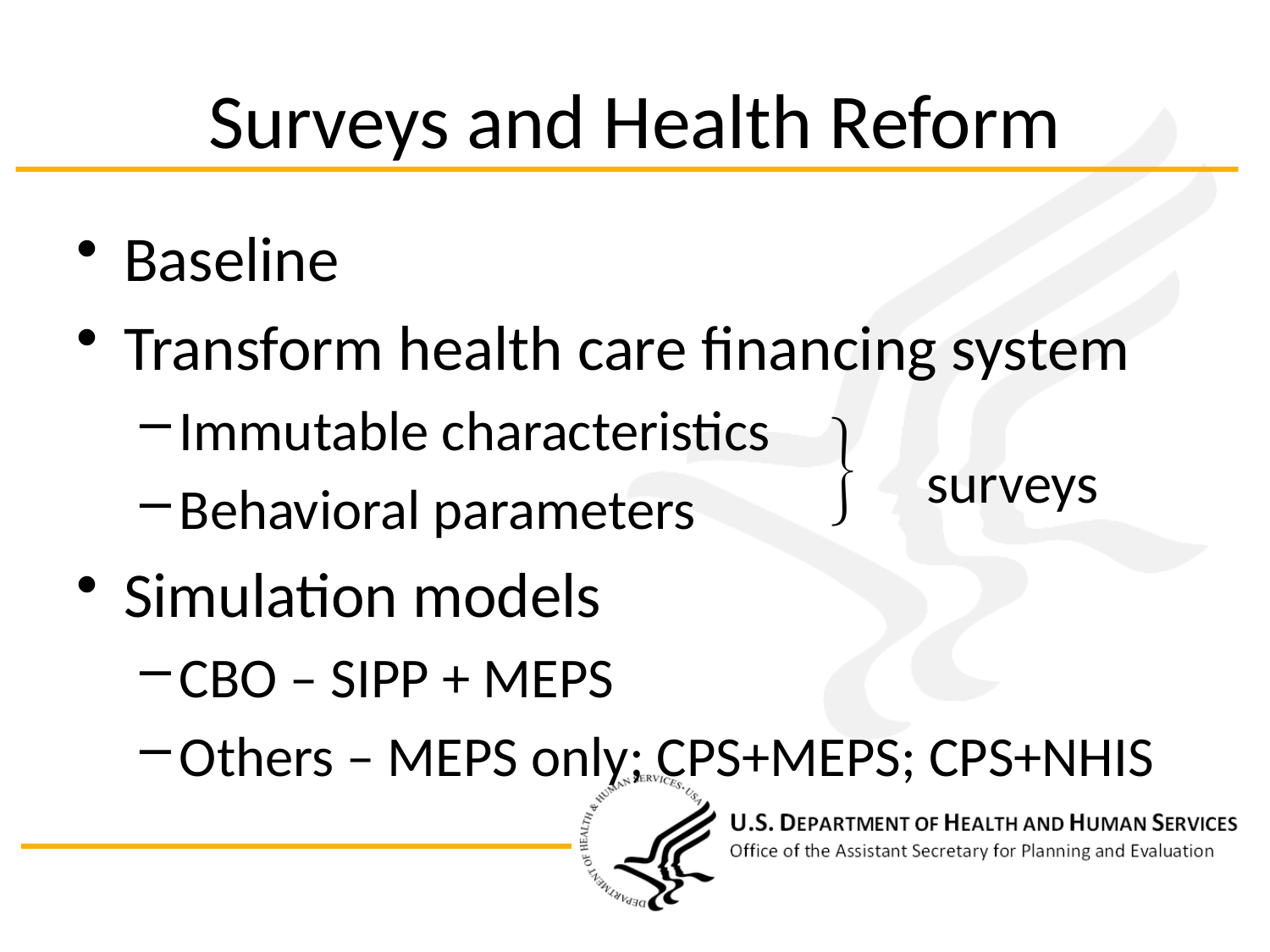

# Surveys and Health Reform
Baseline
Transform health care financing system
Immutable characteristics
Behavioral parameters
Simulation models
CBO – SIPP + MEPS
Others – MEPS only; CPS+MEPS; CPS+NHIS
}  surveys